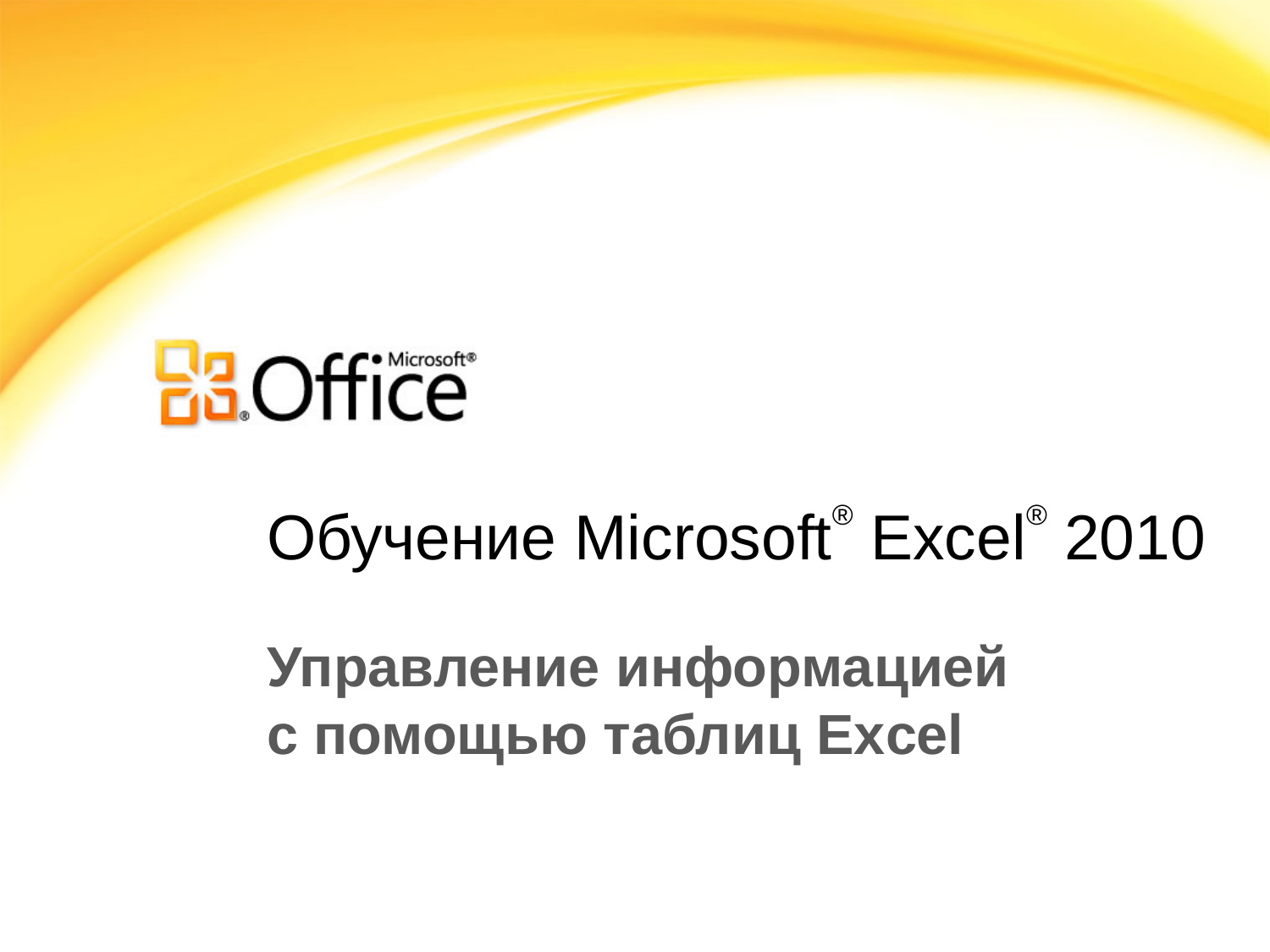

# Обучение Microsoft® Excel® 2010
Управление информацией с помощью таблиц Excel